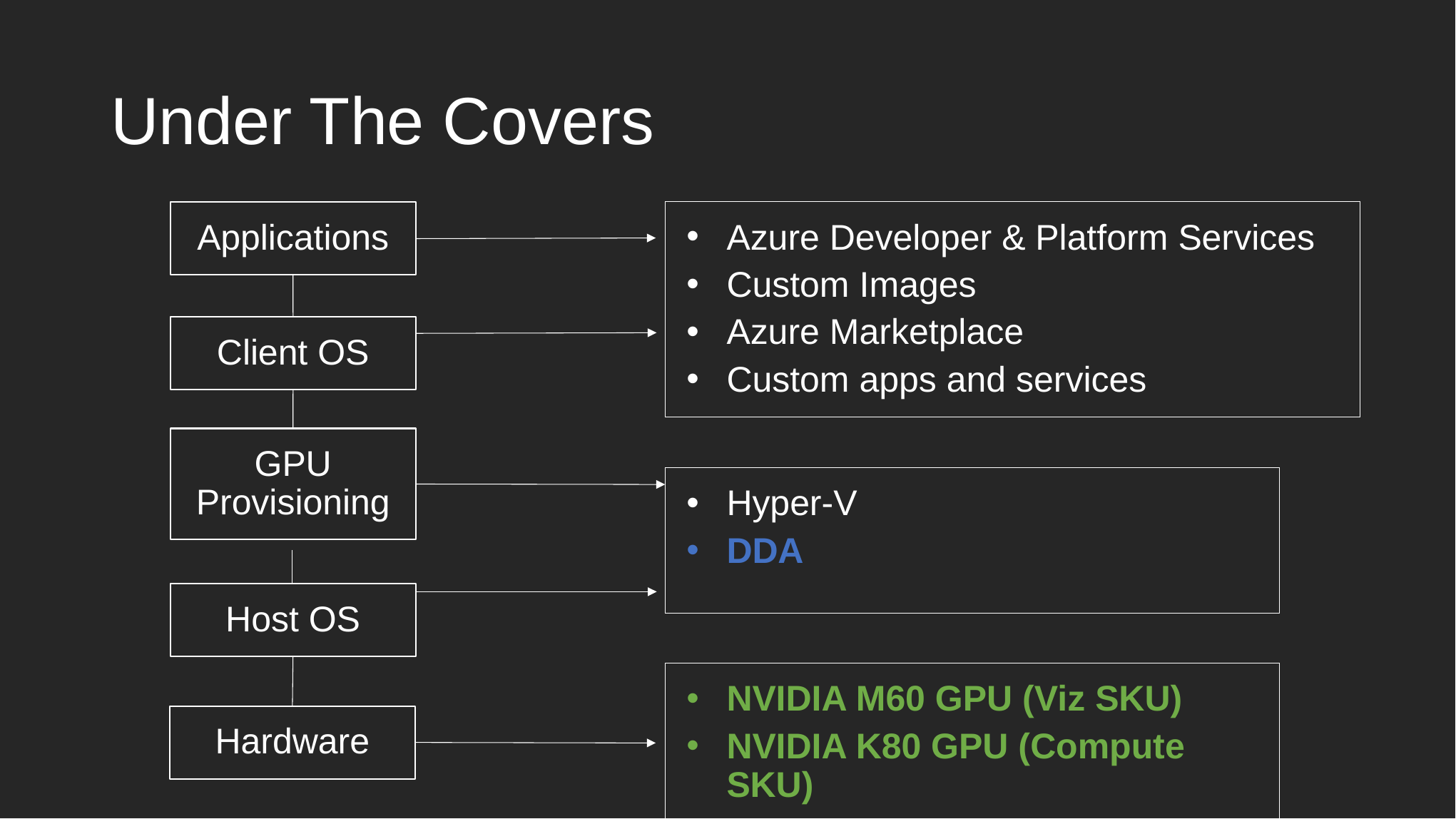

# Under The Covers
Applications
Client OS
GPU Provisioning
Host OS
Hardware
Azure Developer & Platform Services
Custom Images
Azure Marketplace
Custom apps and services
Hyper-V
DDA

NVIDIA M60 GPU (Viz SKU)
NVIDIA K80 GPU (Compute SKU)